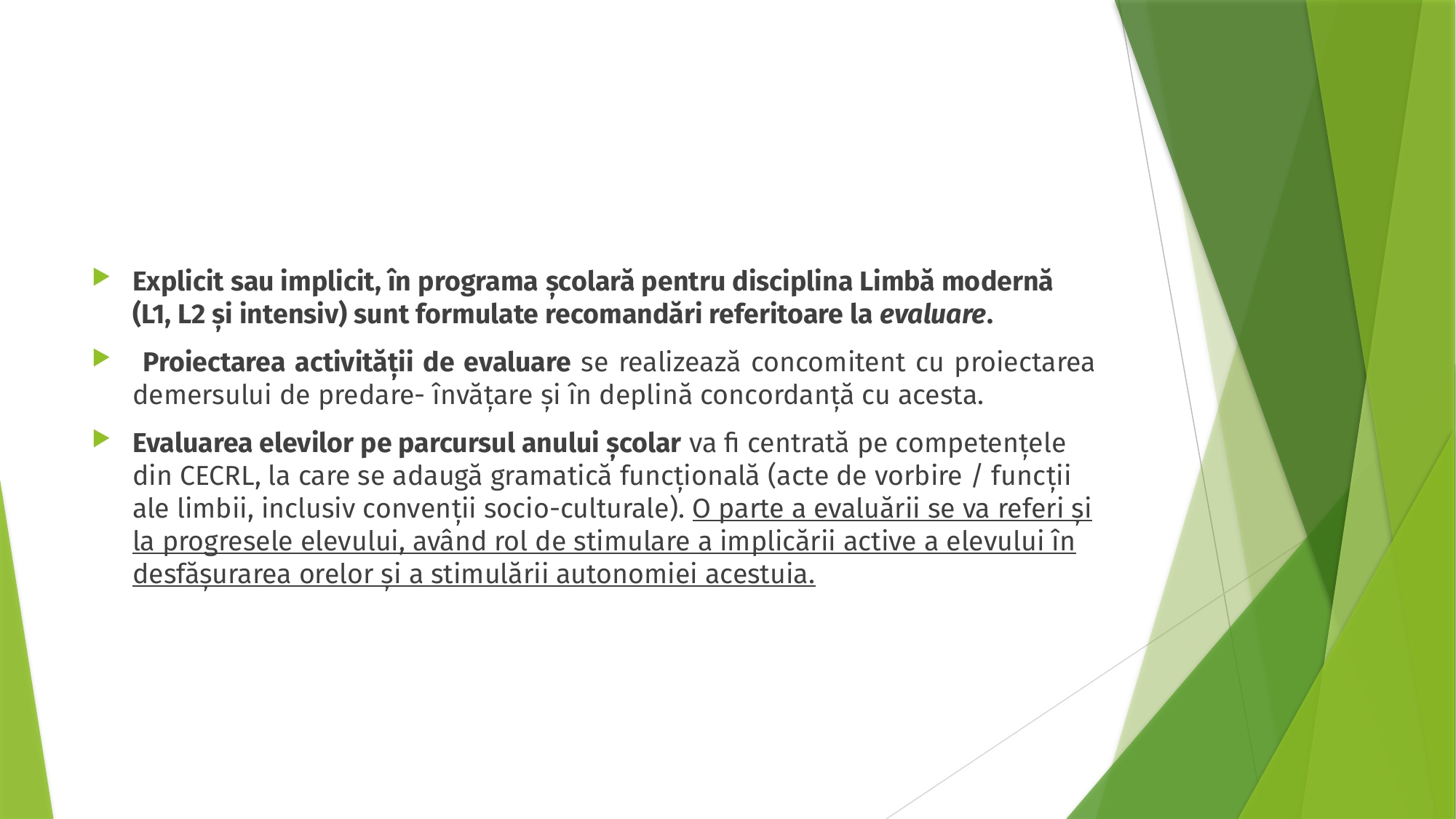

#
Explicit sau implicit, în programa şcolară pentru disciplina Limbă modernă (L1, L2 şi intensiv) sunt formulate recomandări referitoare la evaluare.
 Proiectarea activităţii de evaluare se realizează concomitent cu proiectarea demersului de predare- învăţare şi în deplină concordanţă cu acesta.
Evaluarea elevilor pe parcursul anului școlar va fi centrată pe competențele din CECRL, la care se adaugă gramatică funcţională (acte de vorbire / funcții ale limbii, inclusiv convenții socio-culturale). O parte a evaluării se va referi și la progresele elevului, având rol de stimulare a implicării active a elevului în desfășurarea orelor și a stimulării autonomiei acestuia.